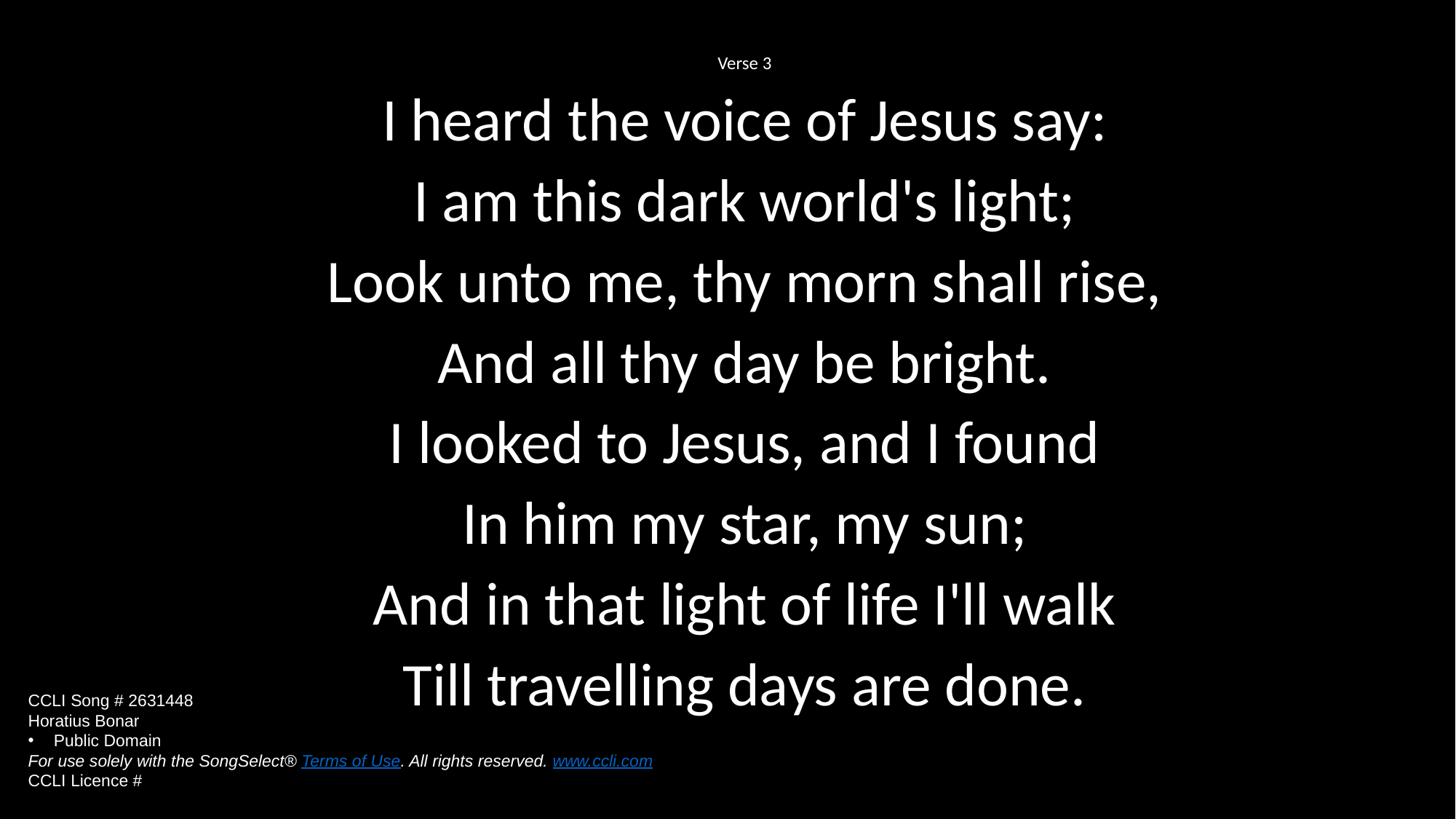

Verse 3
I heard the voice of Jesus say:
I am this dark world's light;
Look unto me, thy morn shall rise,
And all thy day be bright.
I looked to Jesus, and I found
In him my star, my sun;
And in that light of life I'll walk
Till travelling days are done.
CCLI Song # 2631448
Horatius Bonar
Public Domain
For use solely with the SongSelect® Terms of Use. All rights reserved. www.ccli.com
CCLI Licence #